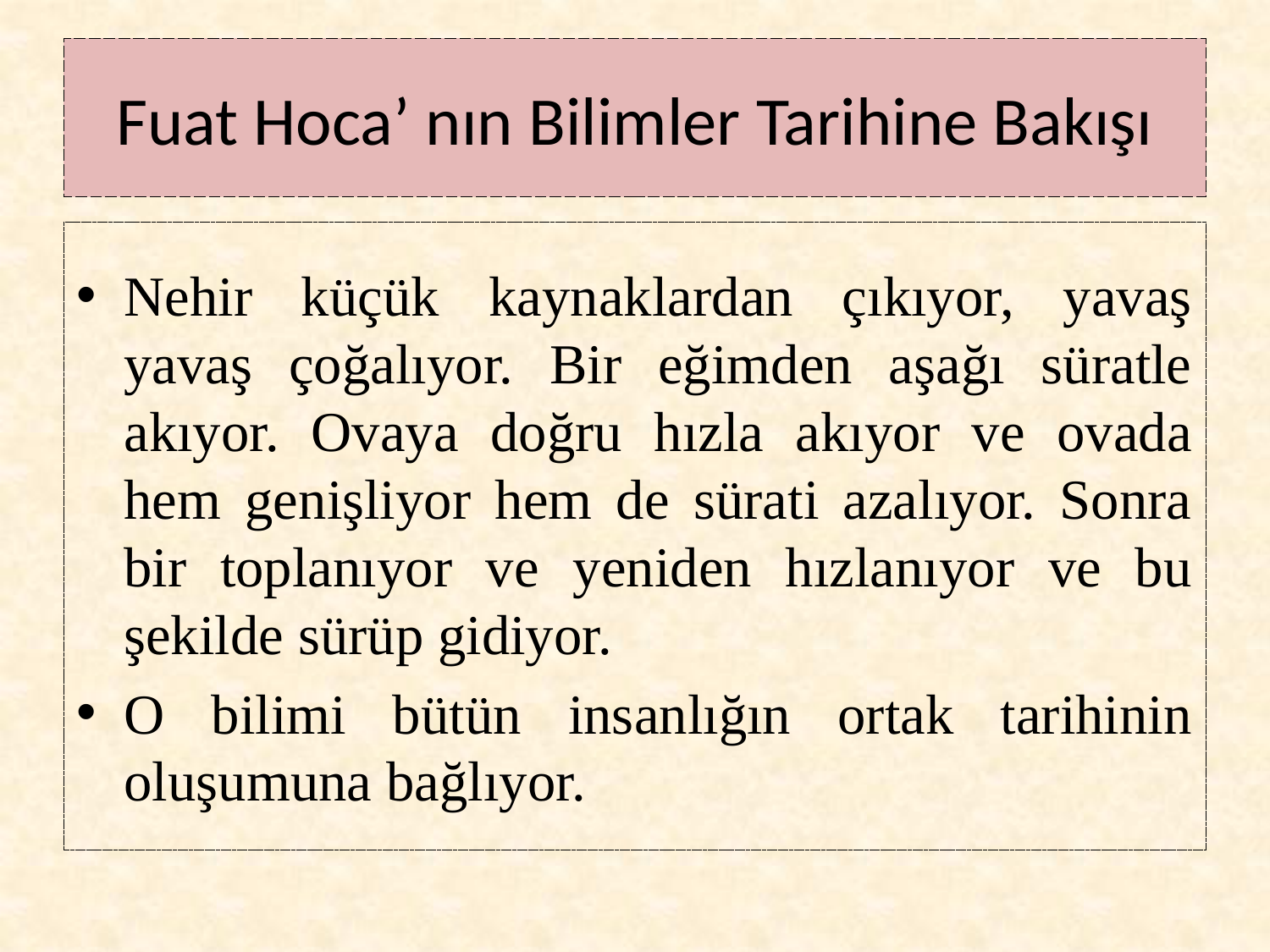

# Fuat Hoca’ nın Bilimler Tarihine Bakışı
Nehir küçük kaynaklardan çıkıyor, yavaş yavaş çoğalıyor. Bir eğimden aşağı süratle akıyor. Ovaya doğru hızla akıyor ve ovada hem genişliyor hem de sürati azalıyor. Sonra bir toplanıyor ve yeniden hızlanıyor ve bu şekilde sürüp gidiyor.
O bilimi bütün insanlığın ortak tarihinin oluşumuna bağlıyor.